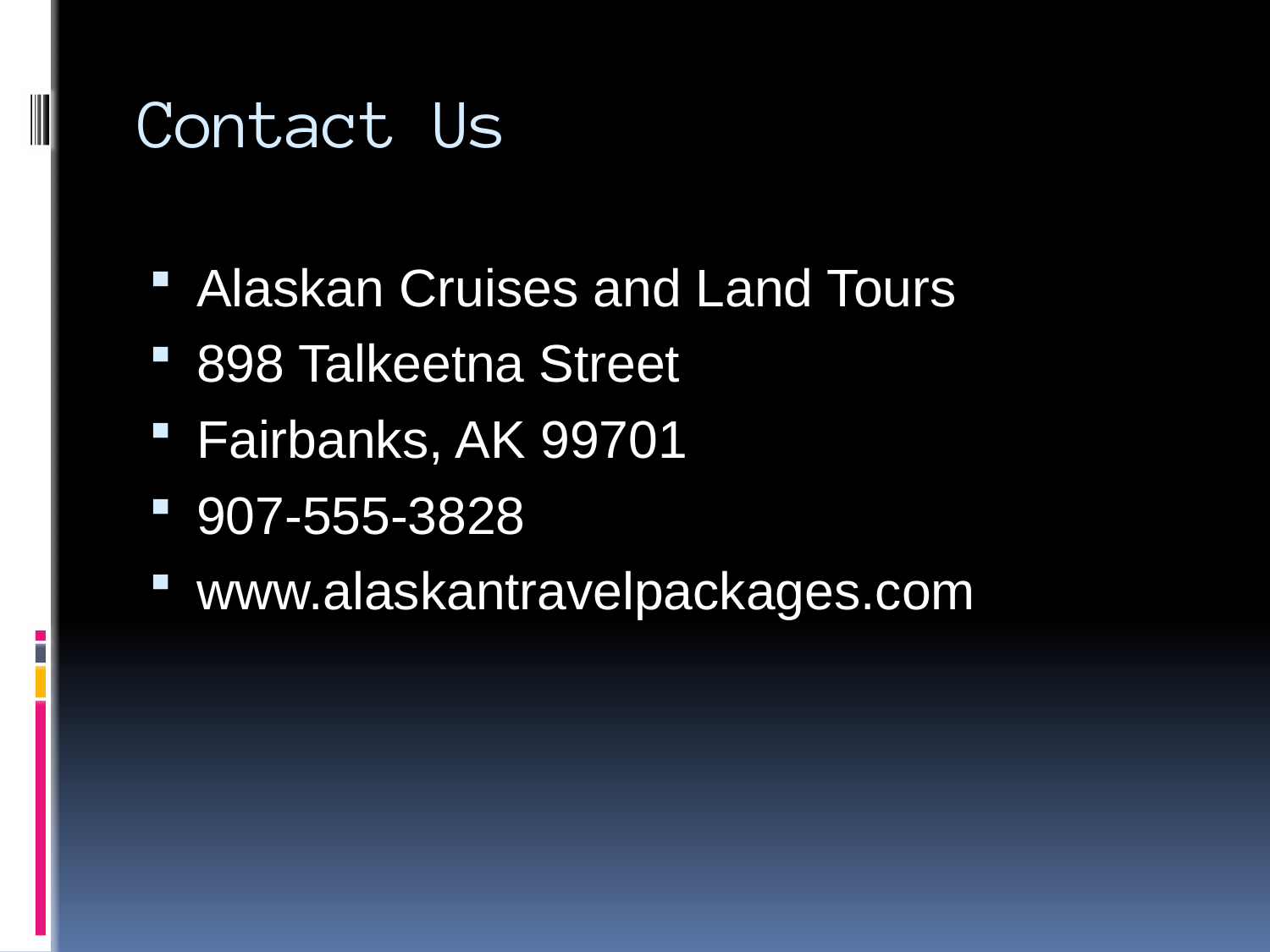

# Contact Us
Alaskan Cruises and Land Tours
898 Talkeetna Street
Fairbanks, AK 99701
907-555-3828
www.alaskantravelpackages.com